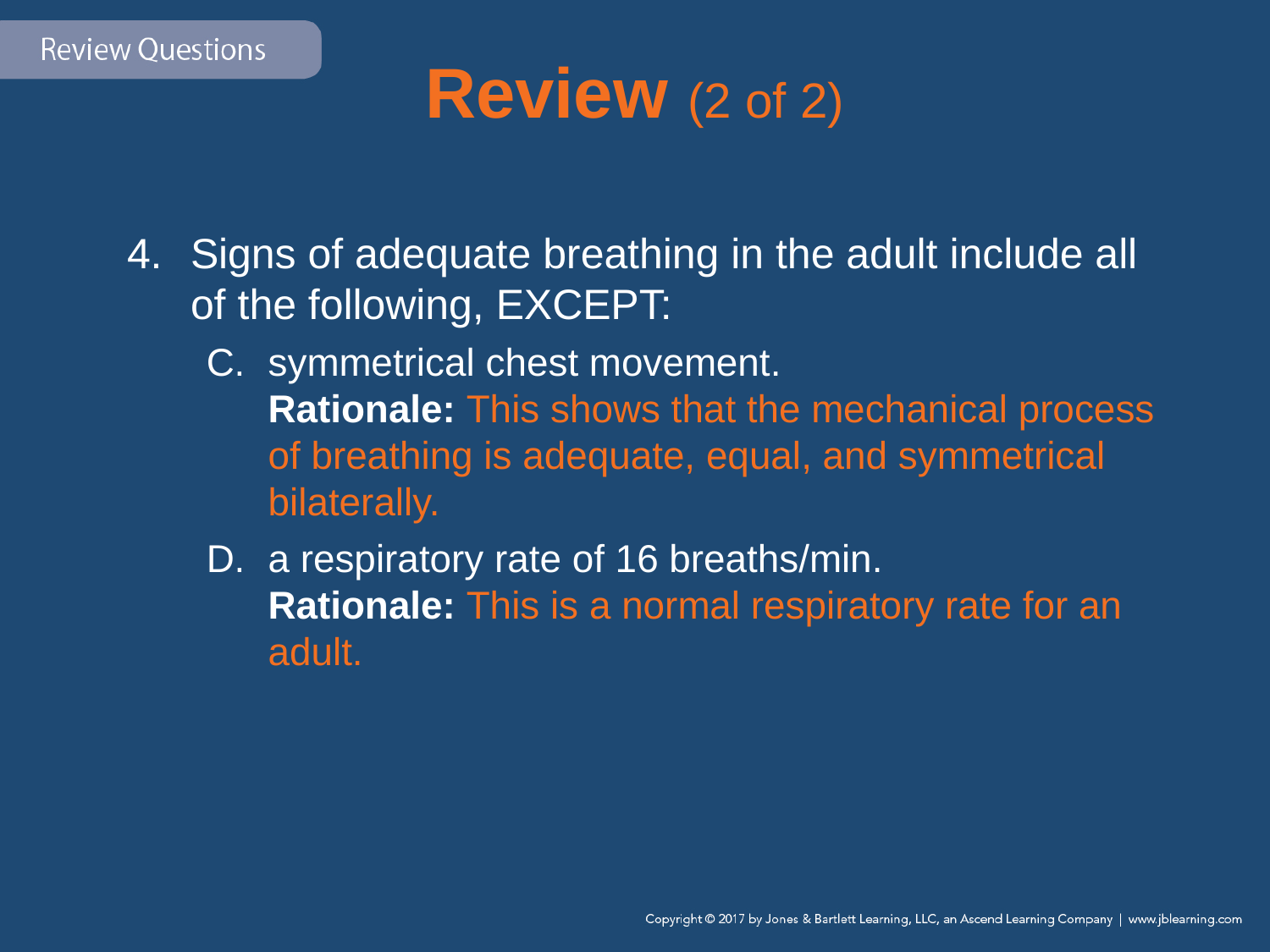

# Review (2 of 2)
Signs of adequate breathing in the adult include all of the following, EXCEPT:
symmetrical chest movement.
Rationale: This shows that the mechanical process of breathing is adequate, equal, and symmetrical bilaterally.
a respiratory rate of 16 breaths/min.
Rationale: This is a normal respiratory rate for an adult.